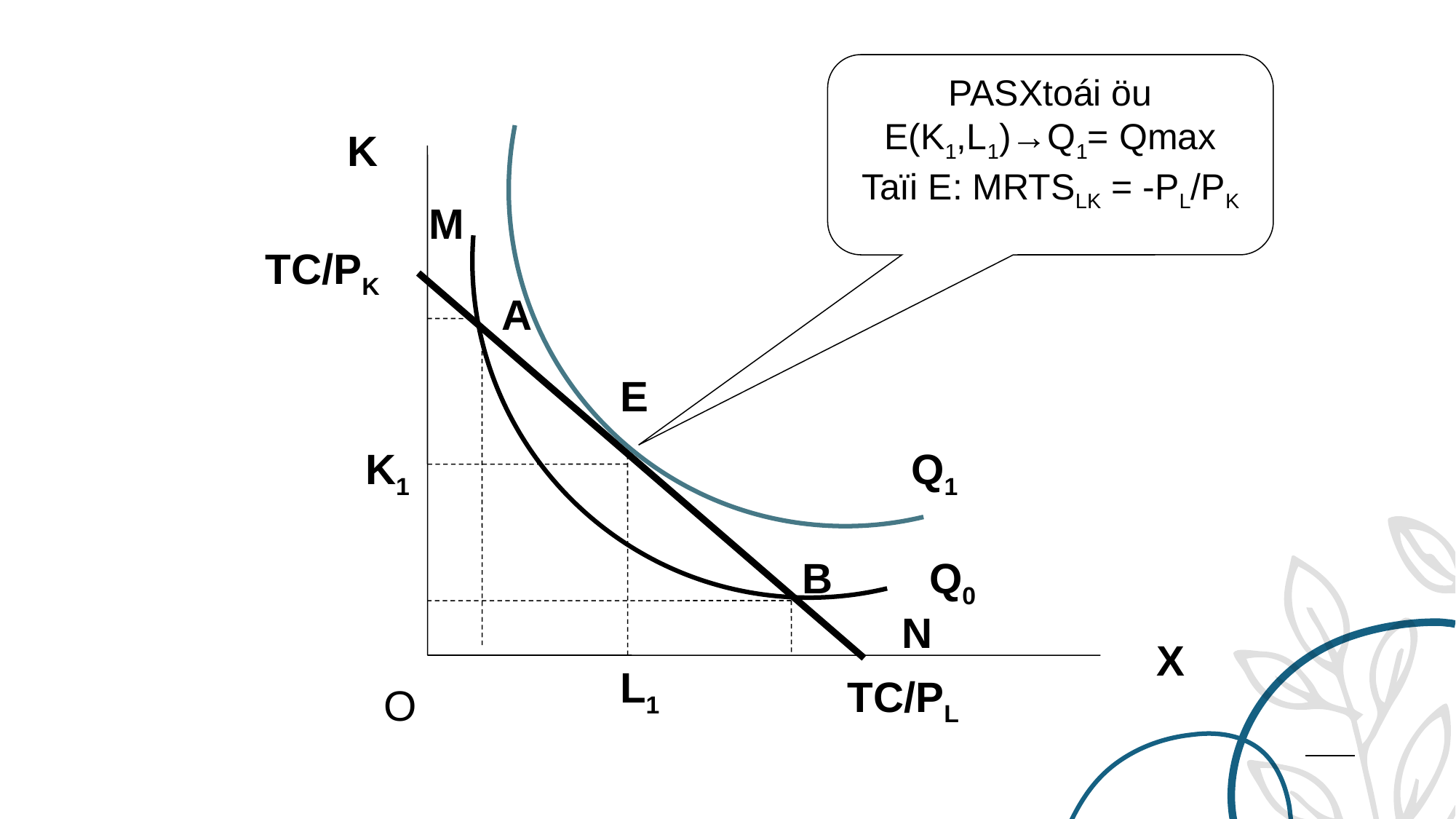

PASXtoái öu E(K1,L1)→Q1= Qmax
Taïi E: MRTSLK = -PL/PK
K

M
TC/PK

A

E
K1
Q1

B
Q0

N
X

L1
TC/PL
O